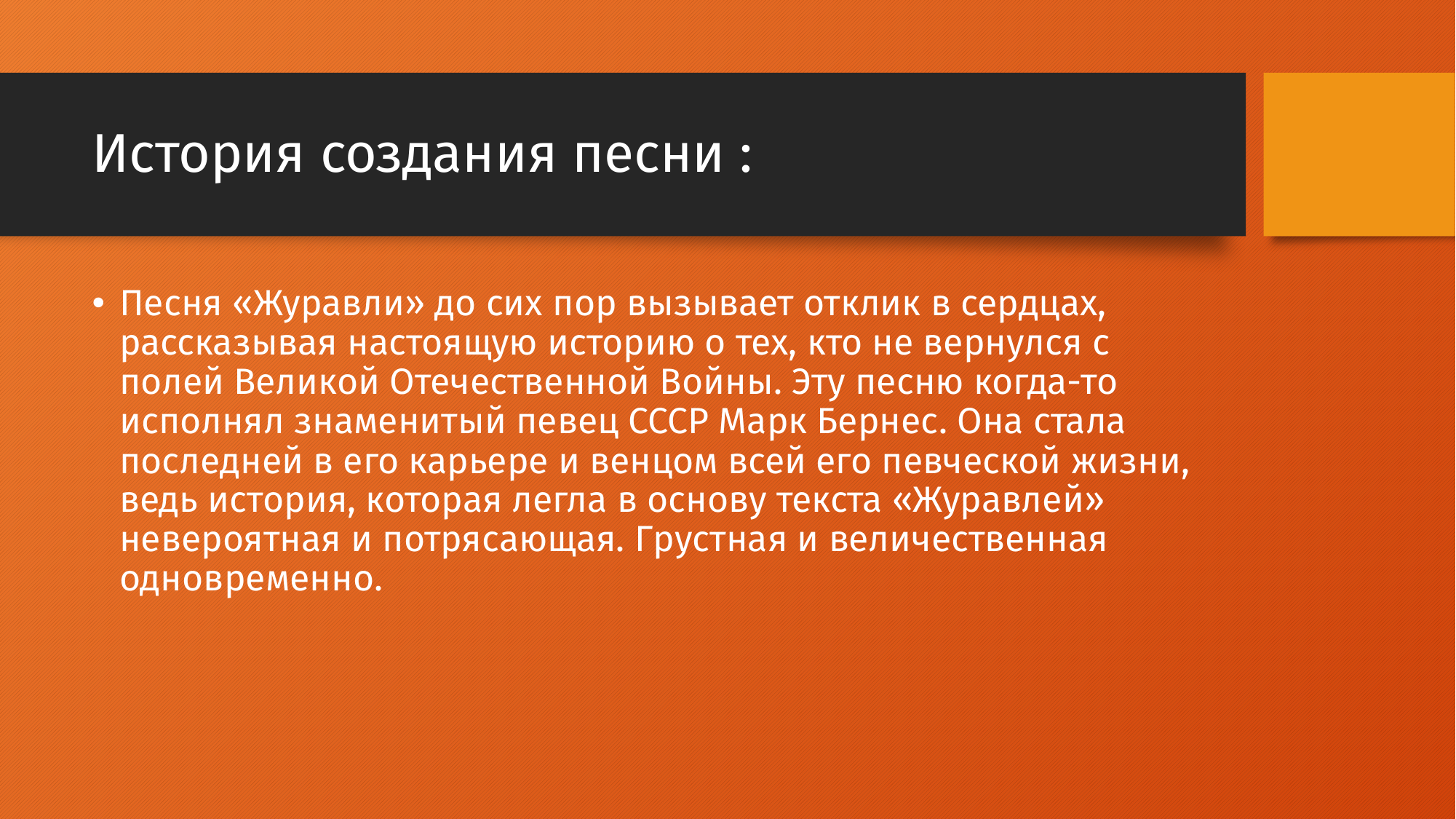

# История создания песни :
Песня «Журавли» до сих пор вызывает отклик в сердцах, рассказывая настоящую историю о тех, кто не вернулся с полей Великой Отечественной Войны. Эту песню когда-то исполнял знаменитый певец СССР Марк Бернес. Она стала последней в его карьере и венцом всей его певческой жизни, ведь история, которая легла в основу текста «Журавлей» невероятная и потрясающая. Грустная и величественная одновременно.